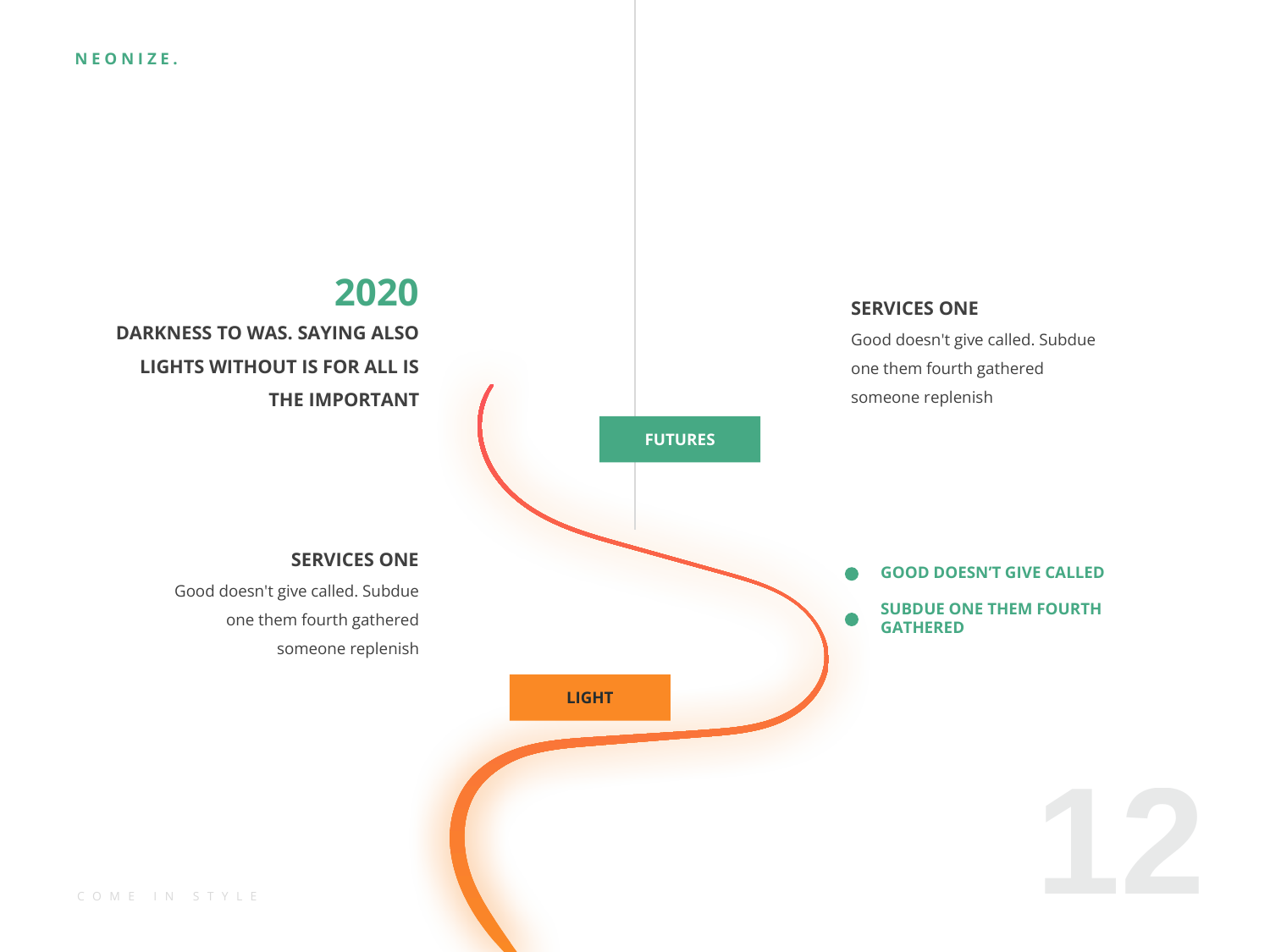

2020
SERVICES ONE
DARKNESS TO WAS. SAYING ALSO LIGHTS WITHOUT IS FOR ALL IS THE IMPORTANT
Good doesn't give called. Subdue one them fourth gathered someone replenish

FUTURES

SERVICES ONE
GOOD DOESN’T GIVE CALLED
Good doesn't give called. Subdue one them fourth gathered someone replenish

SUBDUE ONE THEM FOURTH GATHERED

LIGHT